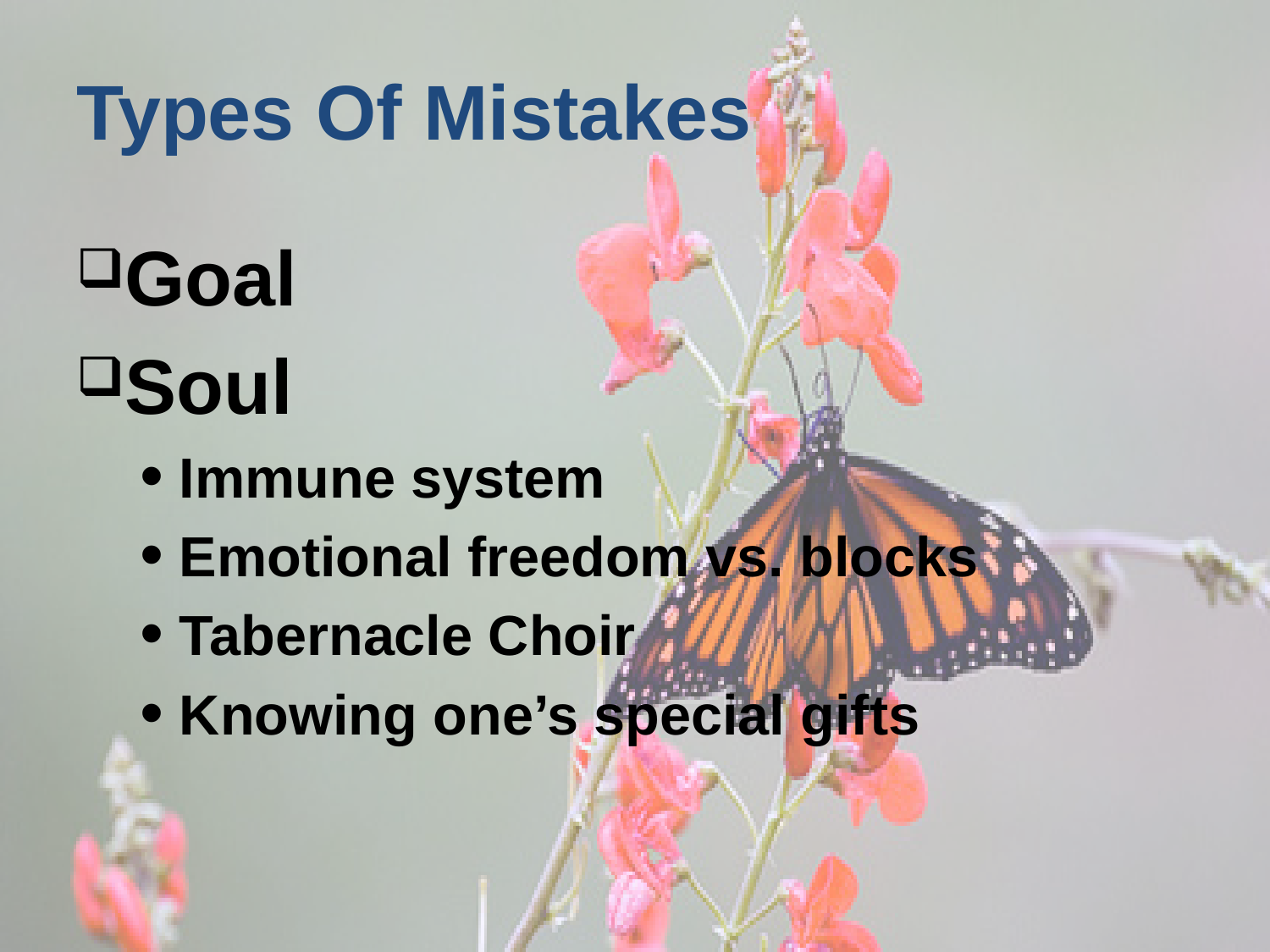

# Types Of Mistakes
Goal
Soul
Immune system
Emotional freedom vs. blocks
Tabernacle Choir
Knowing one’s special gifts